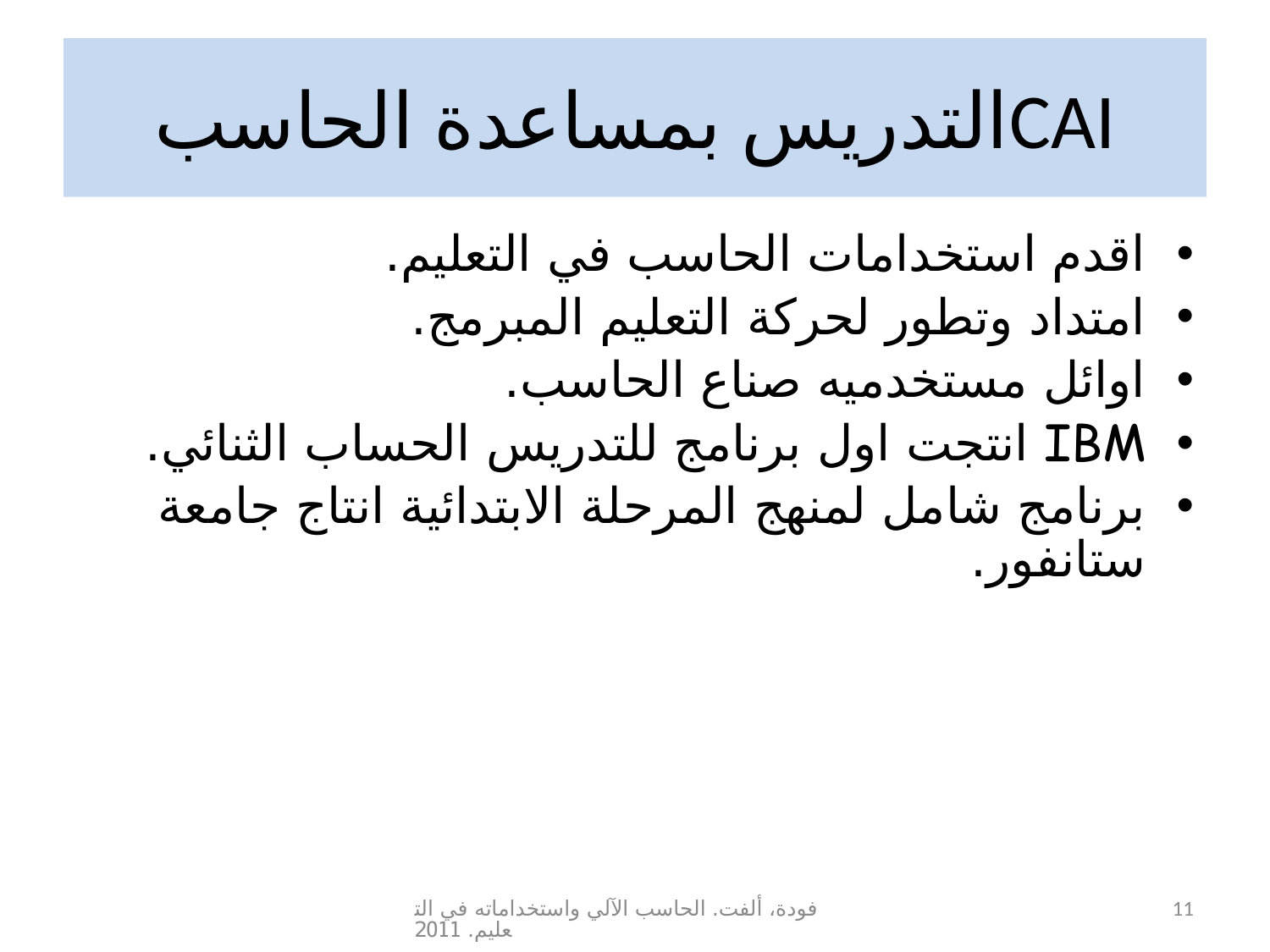

# التدريس بمساعدة الحاسبCAI
اقدم استخدامات الحاسب في التعليم.
امتداد وتطور لحركة التعليم المبرمج.
اوائل مستخدميه صناع الحاسب.
IBM انتجت اول برنامج للتدريس الحساب الثنائي.
برنامج شامل لمنهج المرحلة الابتدائية انتاج جامعة ستانفور.
فودة، ألفت. الحاسب الآلي واستخداماته في التعليم. 2011
11